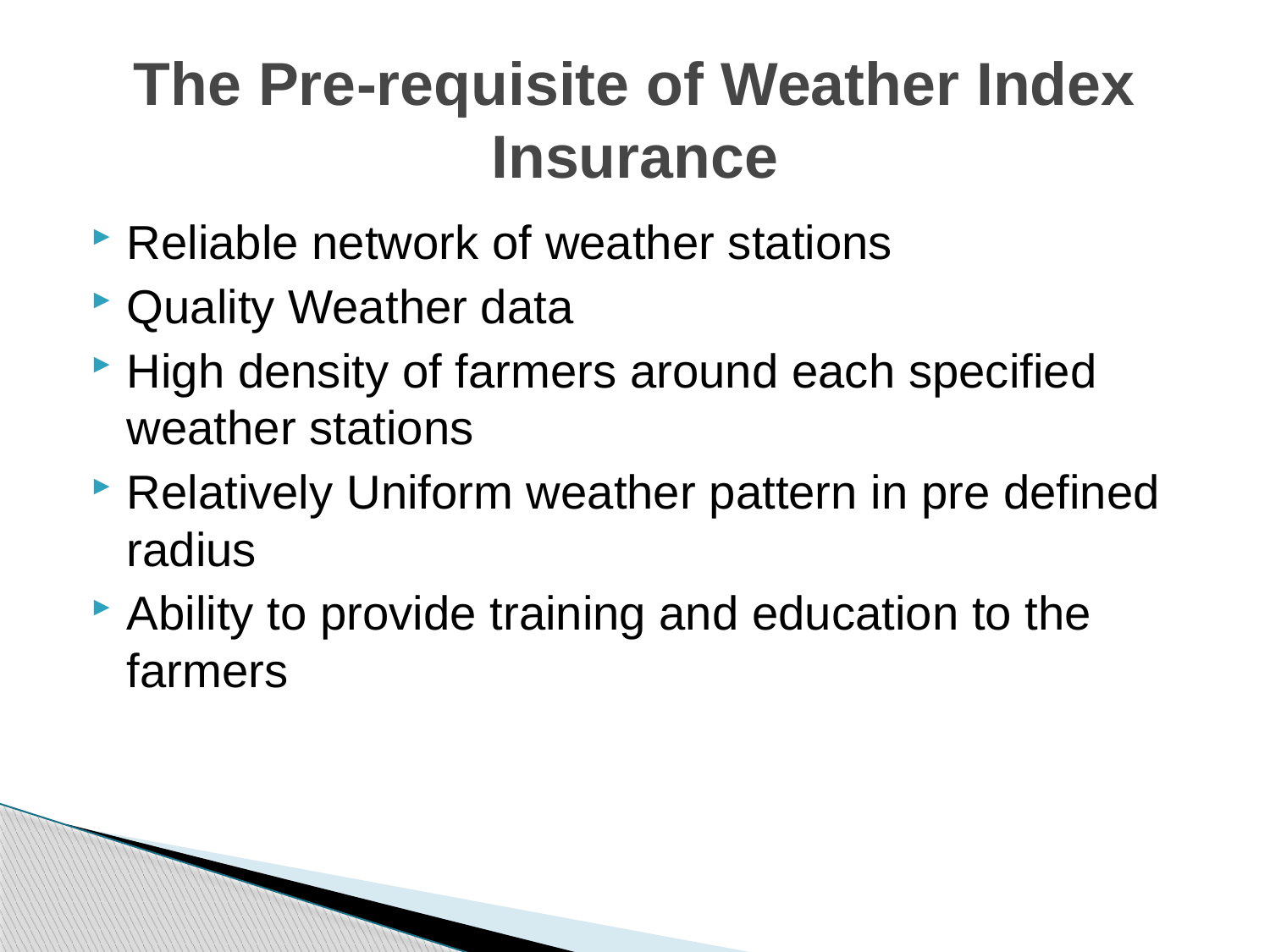

# The Pre-requisite of Weather Index Insurance
Reliable network of weather stations
Quality Weather data
High density of farmers around each specified weather stations
Relatively Uniform weather pattern in pre defined radius
Ability to provide training and education to the farmers